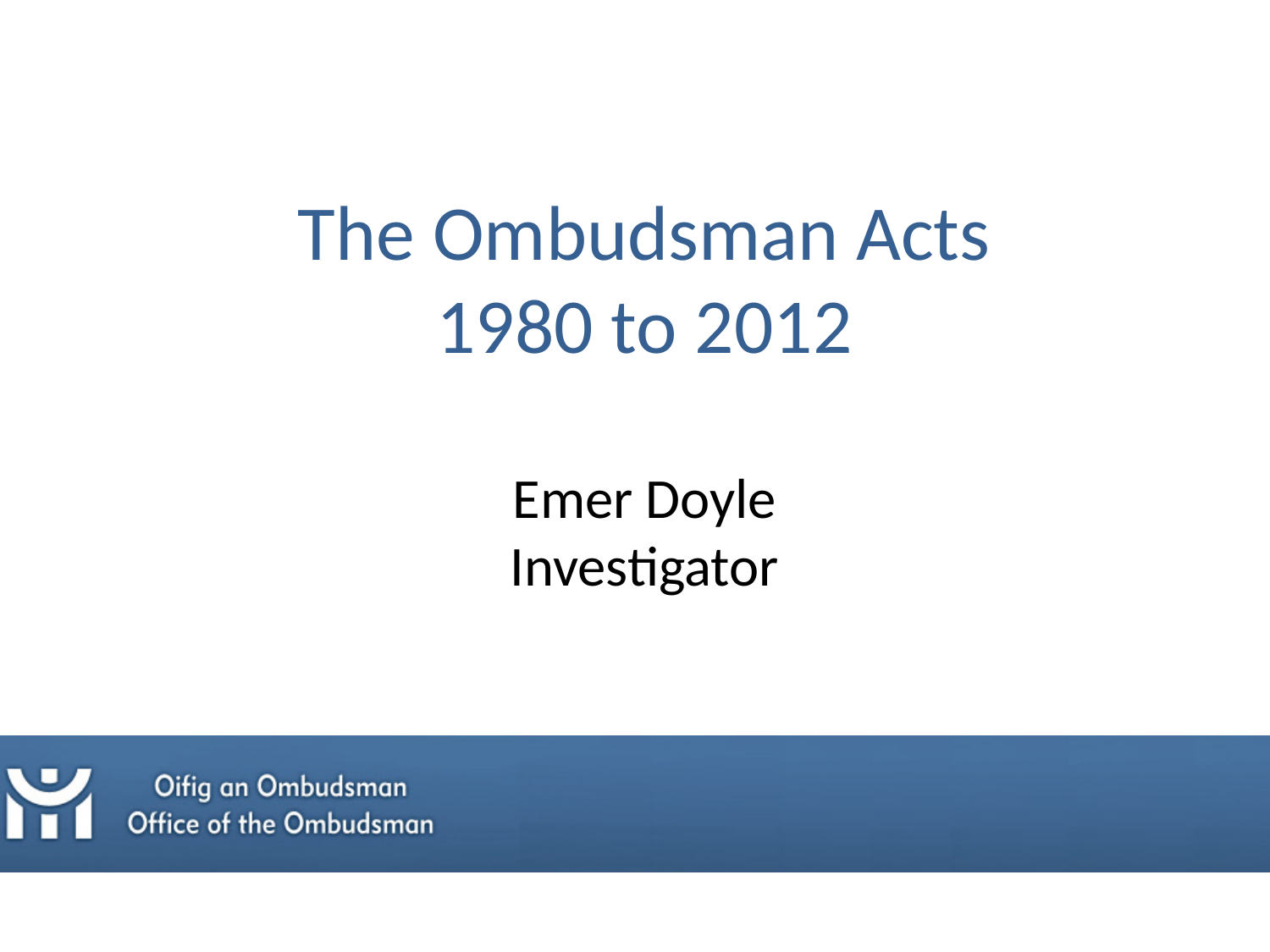

# The Ombudsman Acts 1980 to 2012 Emer Doyle Investigator